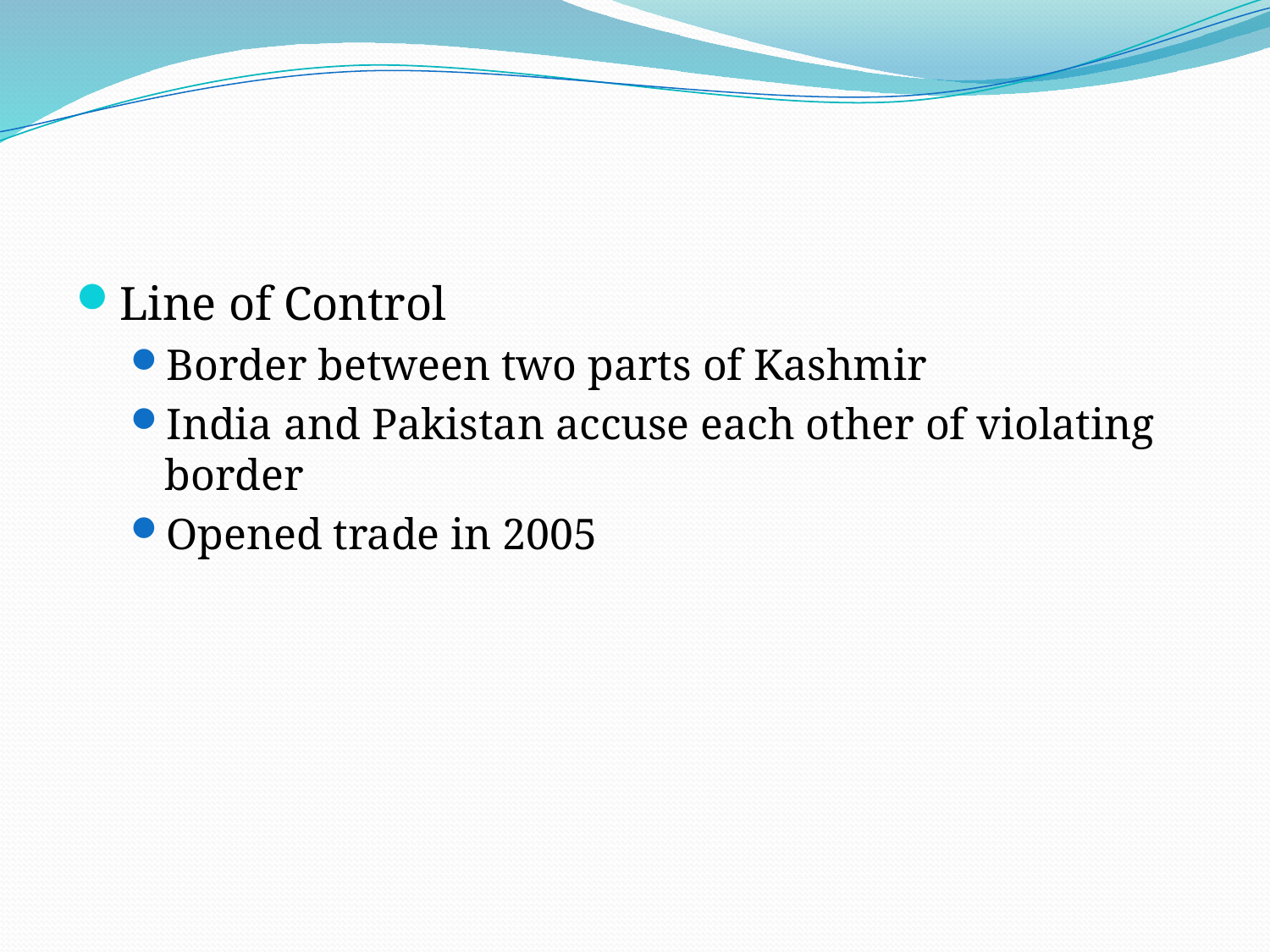

#
Line of Control
Border between two parts of Kashmir
India and Pakistan accuse each other of violating border
Opened trade in 2005